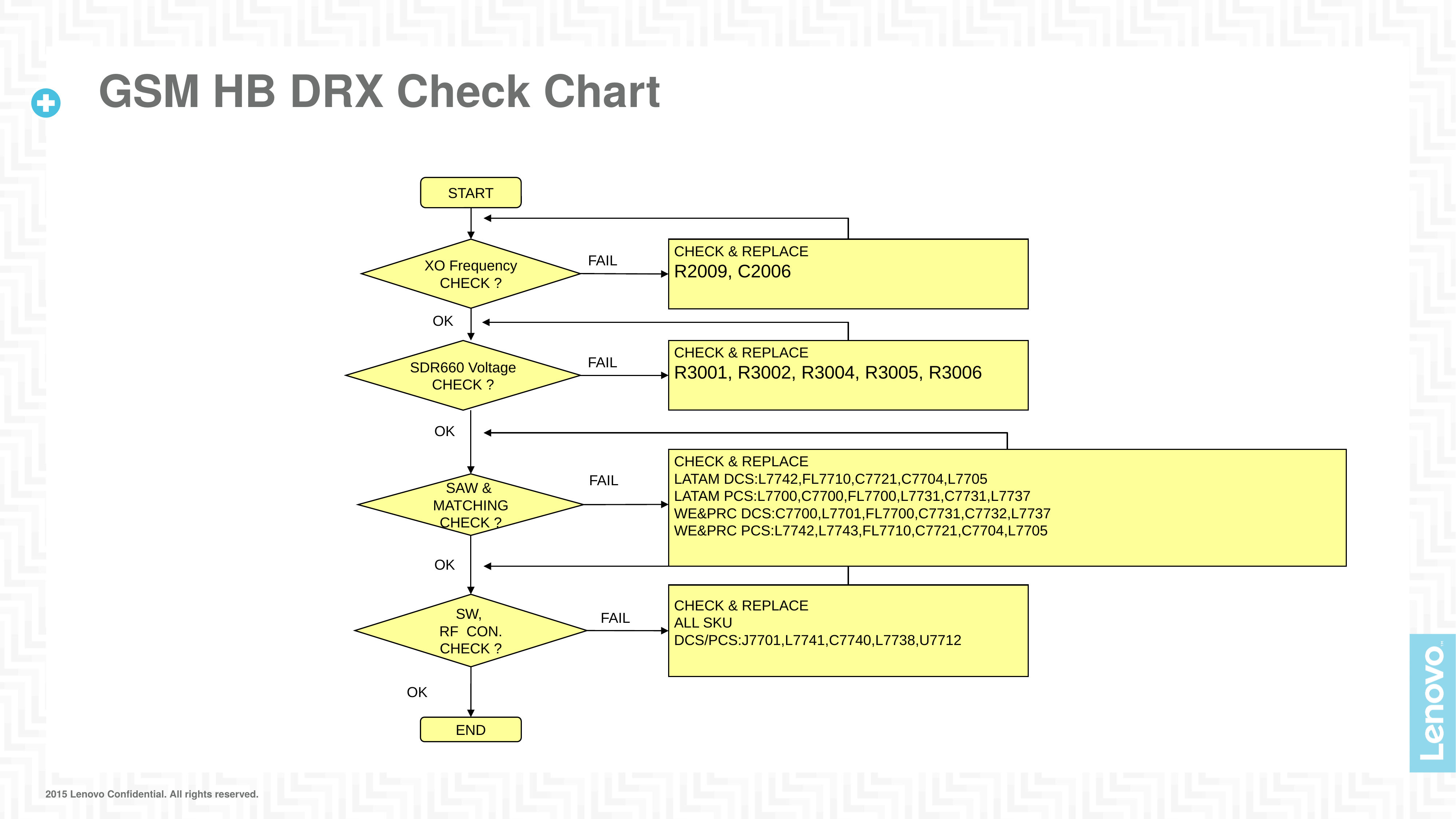

# GSM HB DRX Check Chart
START

XO Frequency
CHECK ?

CHECK & REPLACE
R2009, C2006
FAIL
OK

SDR660 Voltage CHECK ?

CHECK & REPLACE
R3001, R3002, R3004, R3005, R3006
FAIL
OK
CHECK & REPLACE
LATAM DCS:L7742,FL7710,C7721,C7704,L7705
LATAM PCS:L7700,C7700,FL7700,L7731,C7731,L7737
WE&PRC DCS:C7700,L7701,FL7700,C7731,C7732,L7737
WE&PRC PCS:L7742,L7743,FL7710,C7721,C7704,L7705
FAIL
SAW &  MATCHING CHECK ?
OK
CHECK & REPLACE
ALL SKU
DCS/PCS:J7701,L7741,C7740,L7738,U7712

SW,
RF  CON. CHECK ?
FAIL
OK
OK
END